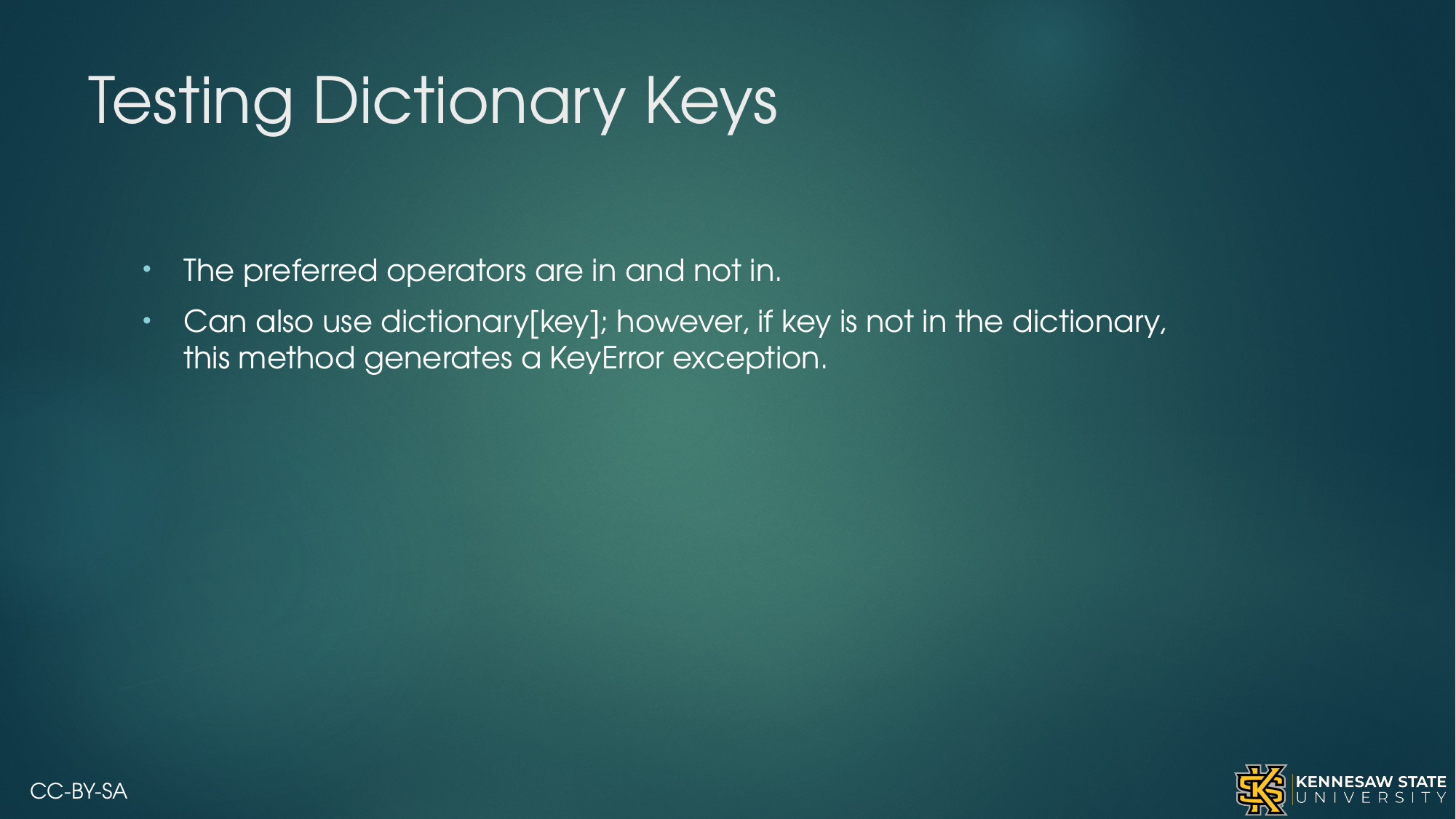

# Testing Dictionary Keys
The preferred operators are in and not in.
Can also use dictionary[key]; however, if key is not in the dictionary, this method generates a KeyError exception.